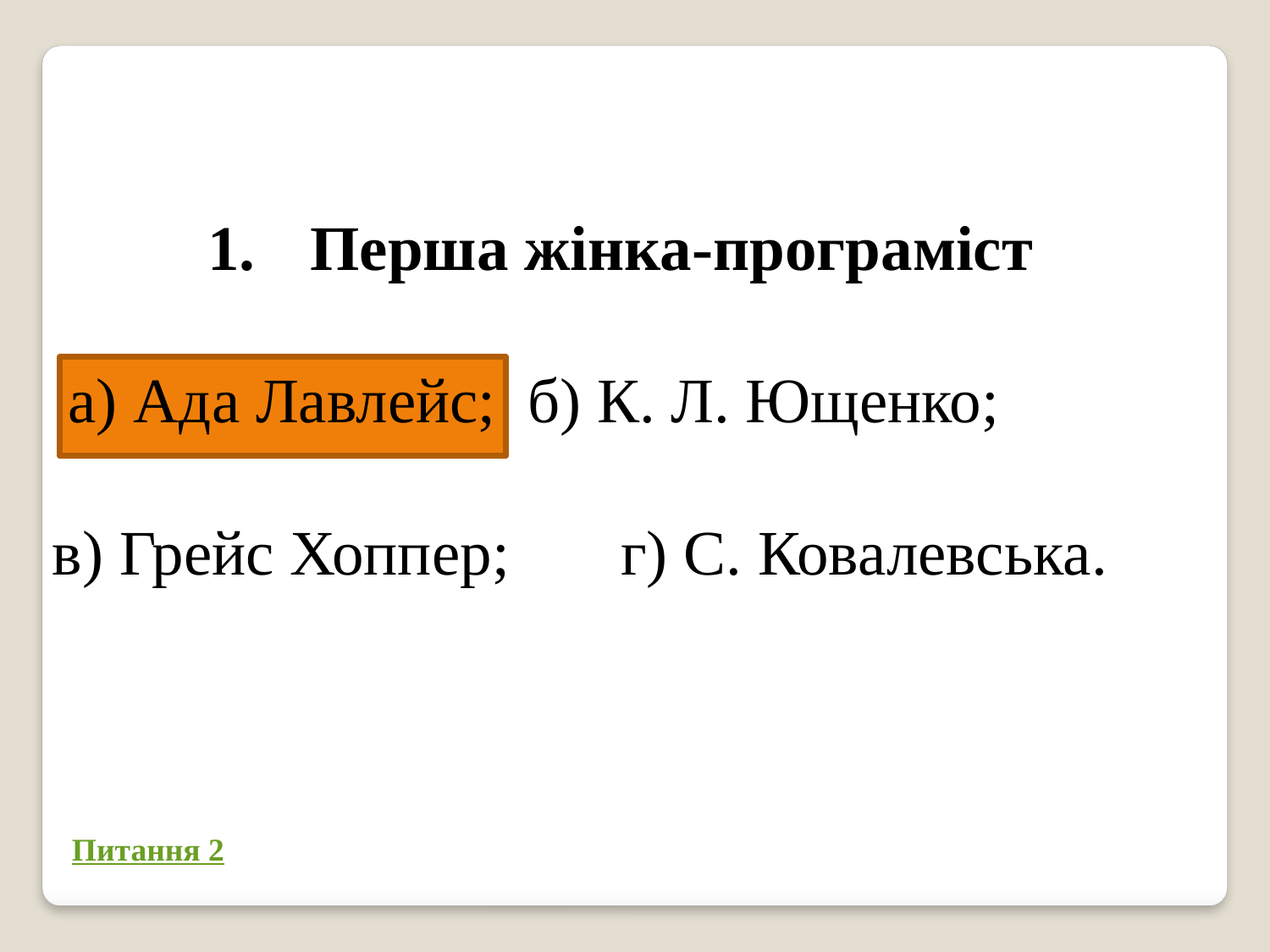

Перша жінка-програміст

 а) Ада Лавлейс;  б) К. Л. Ющенко;

в) Грейс Хоппер;       г) С. Ковалевська.

Питання 2